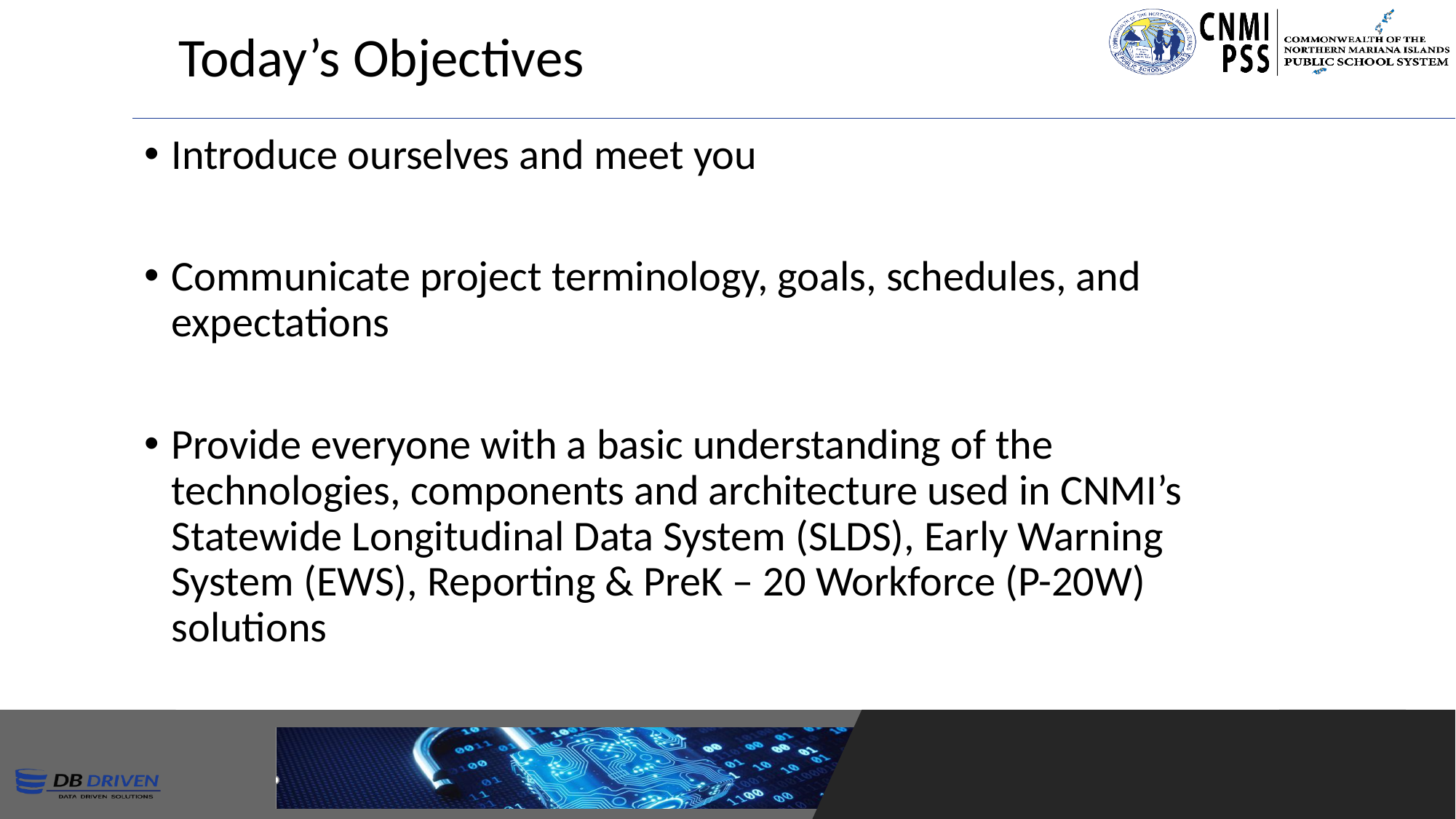

Today’s Objectives
Introduce ourselves and meet you

Communicate project terminology, goals, schedules, and expectations

Provide everyone with a basic understanding of the technologies, components and architecture used in CNMI’s Statewide Longitudinal Data System (SLDS), Early Warning System (EWS), Reporting & PreK – 20 Workforce (P-20W) solutions